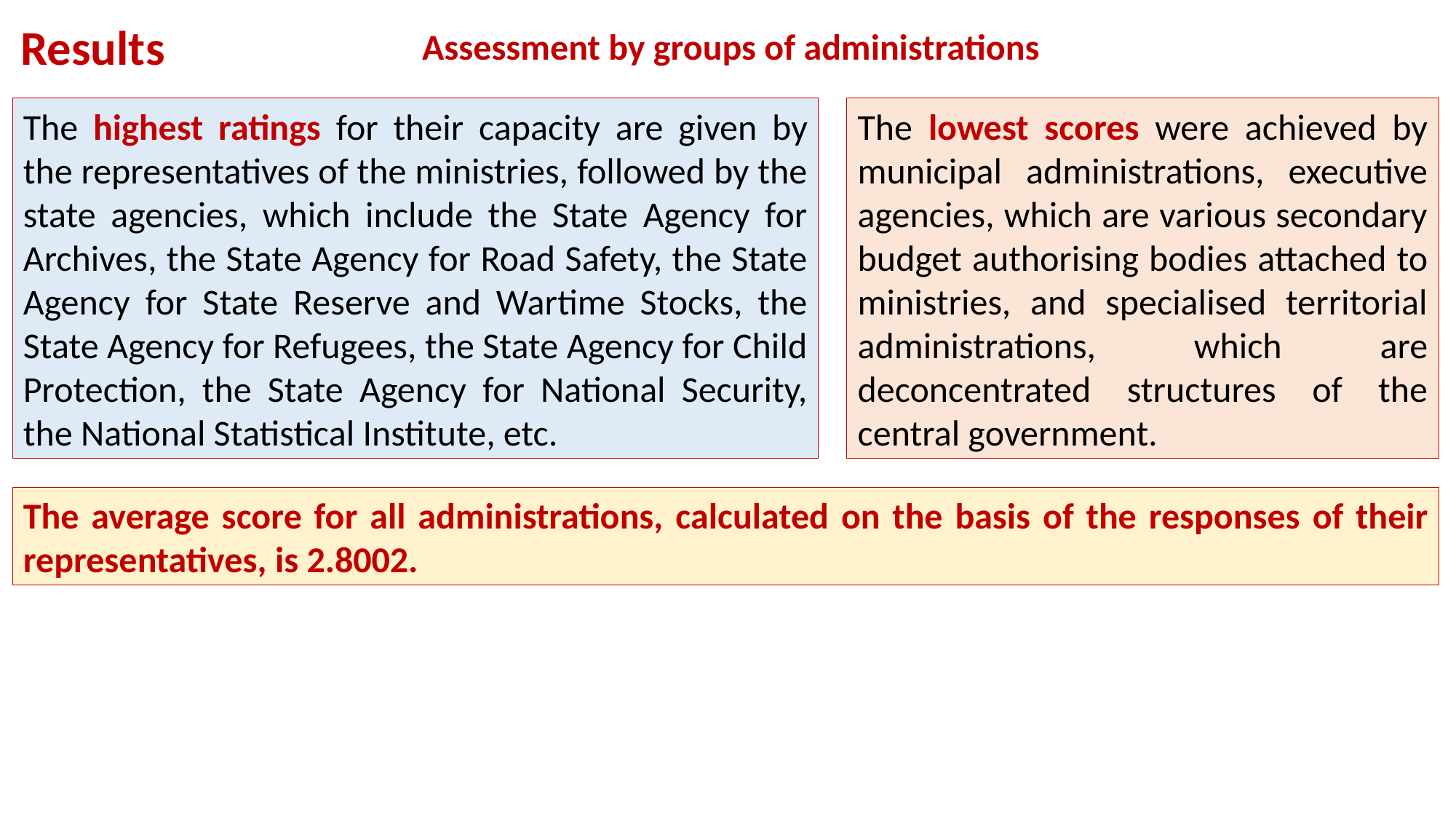

Results
Assessment by groups of administrations
The highest ratings for their capacity are given by the representatives of the ministries, followed by the state agencies, which include the State Agency for Archives, the State Agency for Road Safety, the State Agency for State Reserve and Wartime Stocks, the State Agency for Refugees, the State Agency for Child Protection, the State Agency for National Security, the National Statistical Institute, etc.
The lowest scores were achieved by municipal administrations, executive agencies, which are various secondary budget authorising bodies attached to ministries, and specialised territorial administrations, which are deconcentrated structures of the central government.
The average score for all administrations, calculated on the basis of the responses of their representatives, is 2.8002.